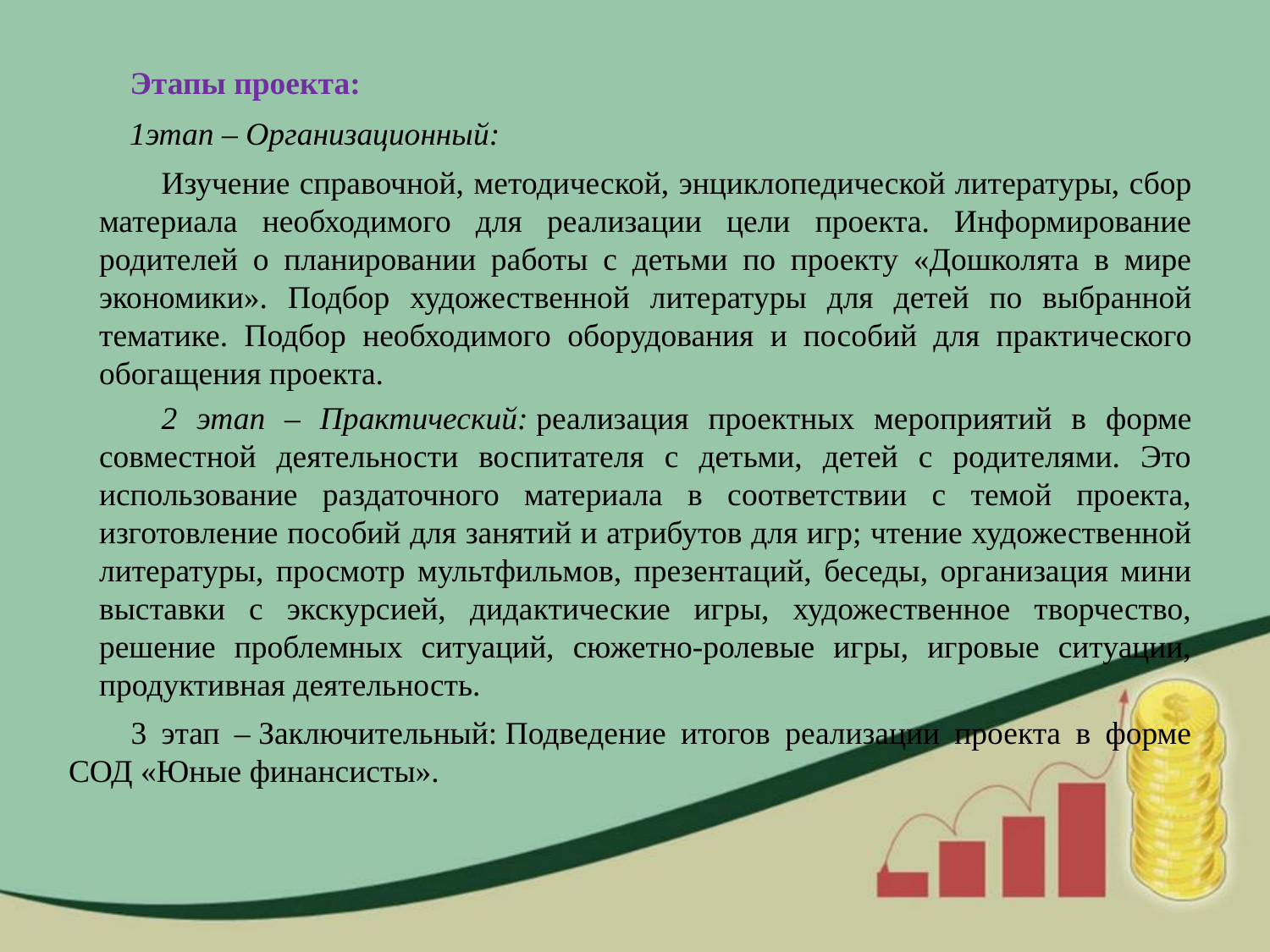

Этапы проекта:
1этап – Организационный:
Изучение справочной, методической, энциклопедической литературы, сбор материала необходимого для реализации цели проекта. Информирование родителей о планировании работы с детьми по проекту «Дошколята в мире экономики». Подбор художественной литературы для детей по выбранной тематике. Подбор необходимого оборудования и пособий для практического обогащения проекта.
2 этап – Практический: реализация проектных мероприятий в форме совместной деятельности воспитателя с детьми, детей с родителями. Это использование раздаточного материала в соответствии с темой проекта, изготовление пособий для занятий и атрибутов для игр; чтение художественной литературы, просмотр мультфильмов, презентаций, беседы, организация мини выставки с экскурсией, дидактические игры, художественное творчество, решение проблемных ситуаций, сюжетно-ролевые игры, игровые ситуации, продуктивная деятельность.
3 этап – Заключительный: Подведение итогов реализации проекта в форме СОД «Юные финансисты».